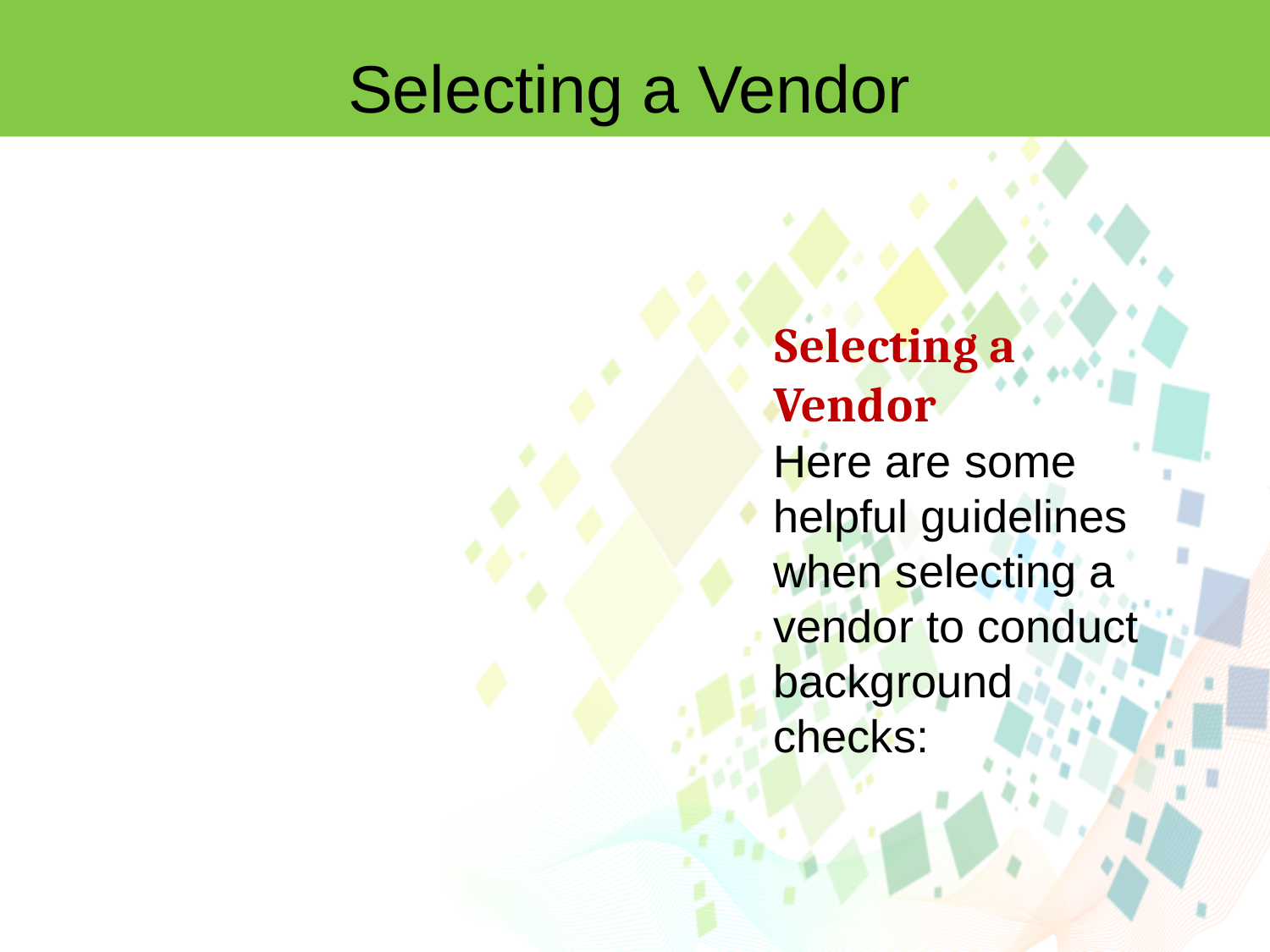

Selecting a Vendor
Selecting a Vendor
Here are some helpful guidelines when selecting a vendor to conduct background
checks: